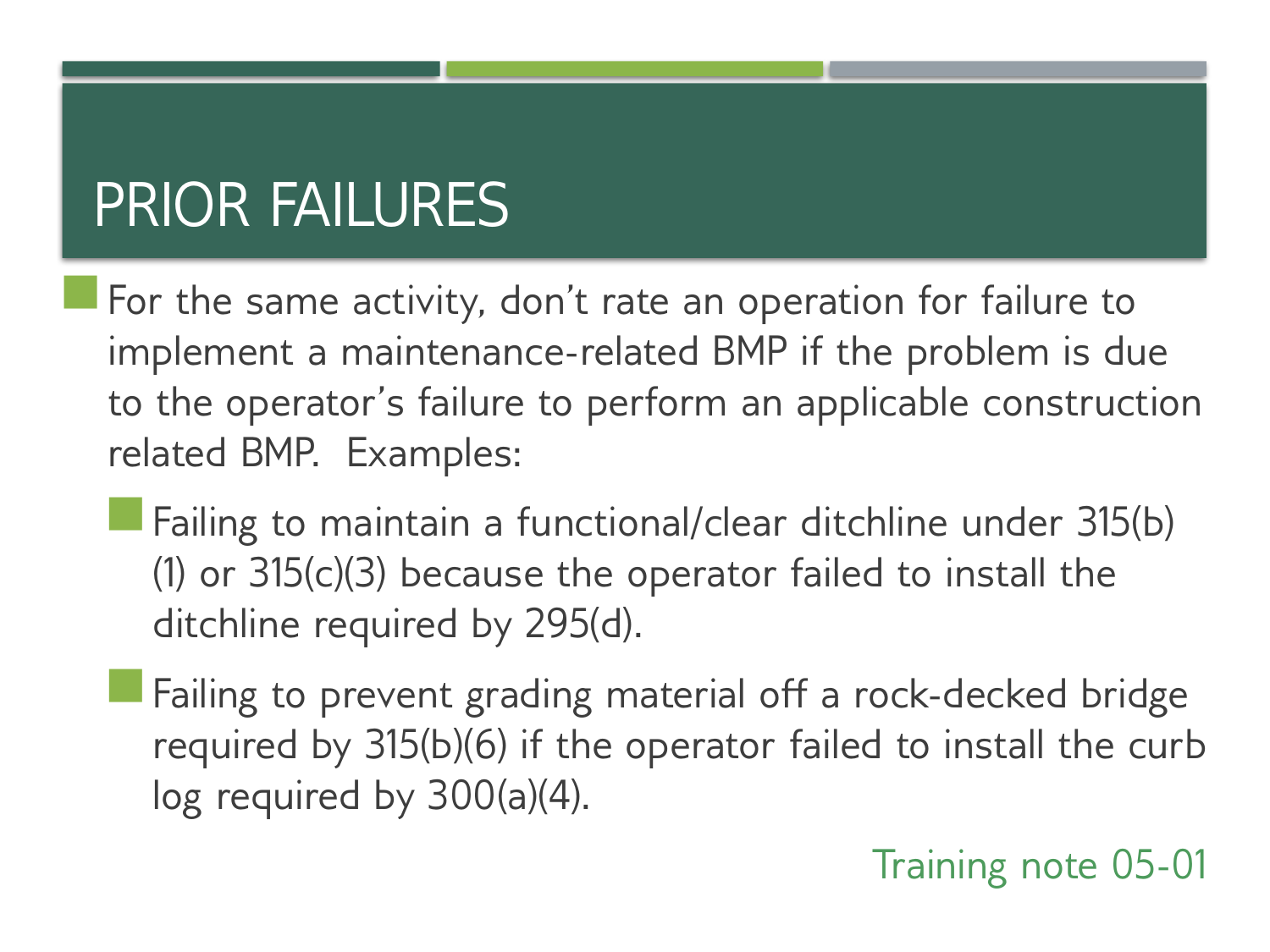

# prior failures
For the same activity, don’t rate an operation for failure to implement a maintenance-related BMP if the problem is due to the operator’s failure to perform an applicable construction related BMP.  Examples:
Failing to maintain a functional/clear ditchline under 315(b)(1) or 315(c)(3) because the operator failed to install the ditchline required by 295(d).
Failing to prevent grading material off a rock-decked bridge required by 315(b)(6) if the operator failed to install the curb log required by 300(a)(4).
Training note 05-01